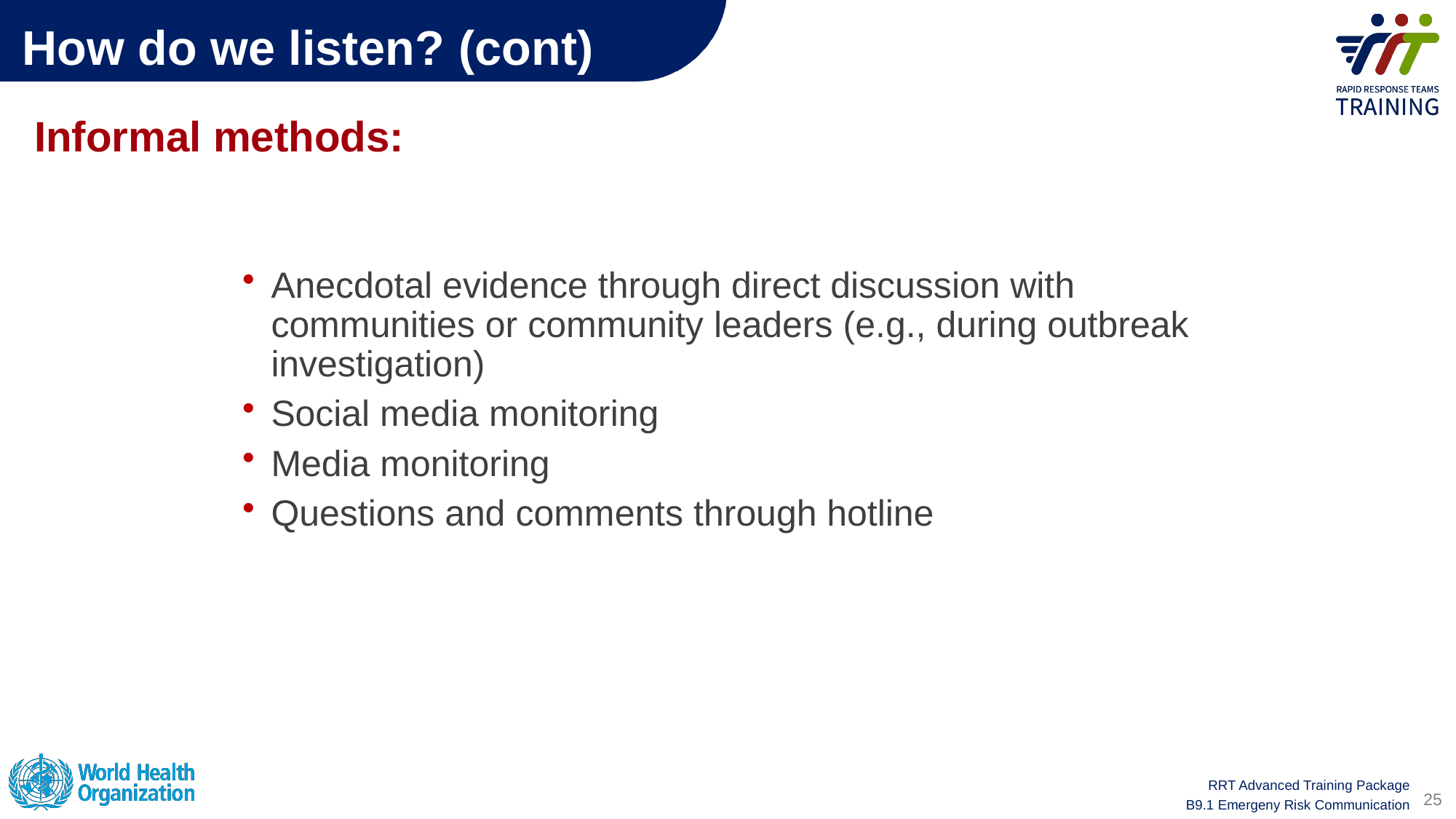

How do we listen? (cont)
Informal methods:
Anecdotal evidence through direct discussion with communities or community leaders (e.g., during outbreak investigation)
Social media monitoring
Media monitoring
Questions and comments through hotline
25